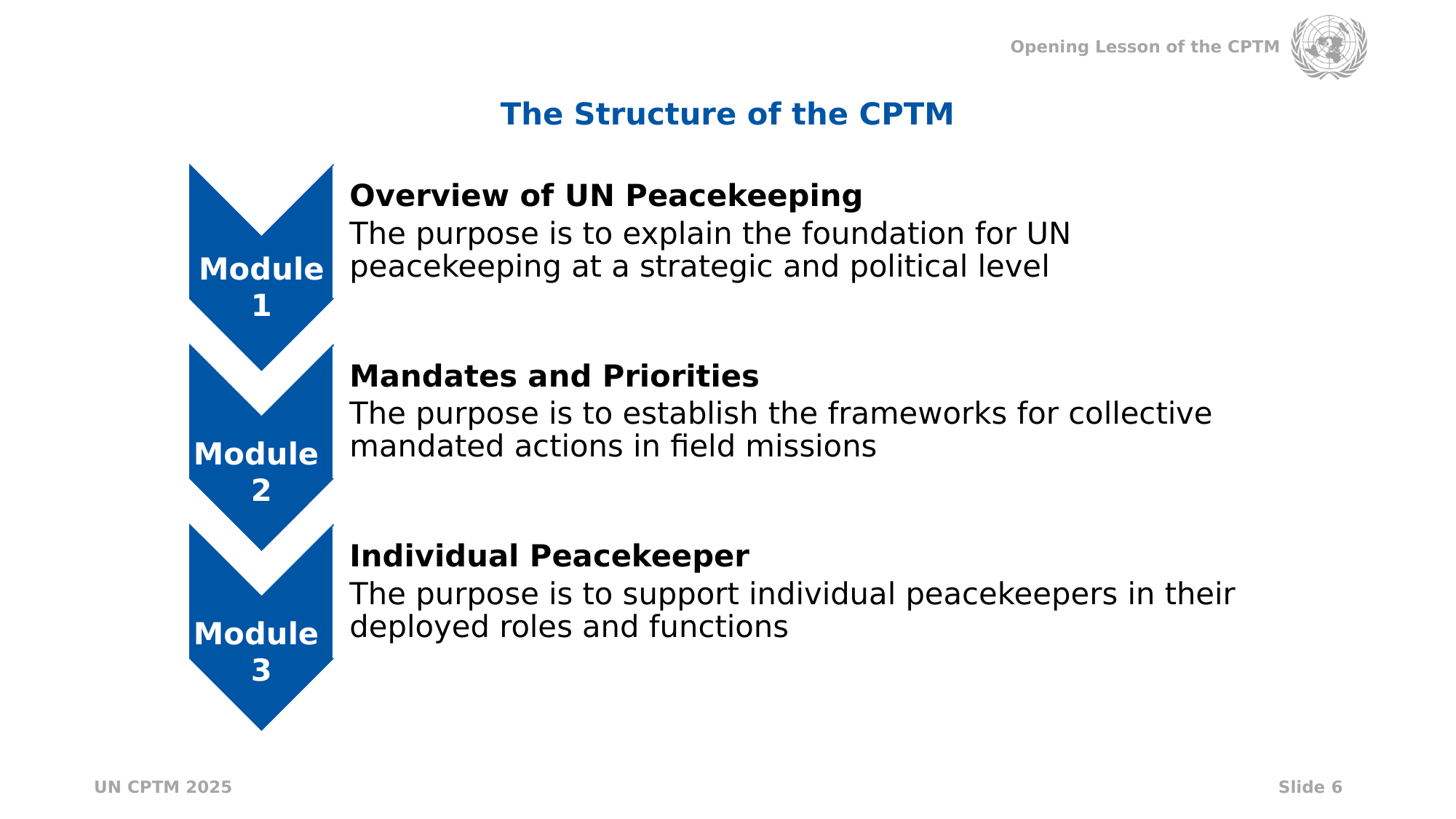

The Structure of the CPTM

Module
1
Overview of UN Peacekeeping
The purpose is to explain the foundation for UN peacekeeping at a strategic and political level

Module
2
Mandates and Priorities
The purpose is to establish the frameworks for collective mandated actions in field missions

Module
3
Individual Peacekeeper
The purpose is to support individual peacekeepers in their deployed roles and functions